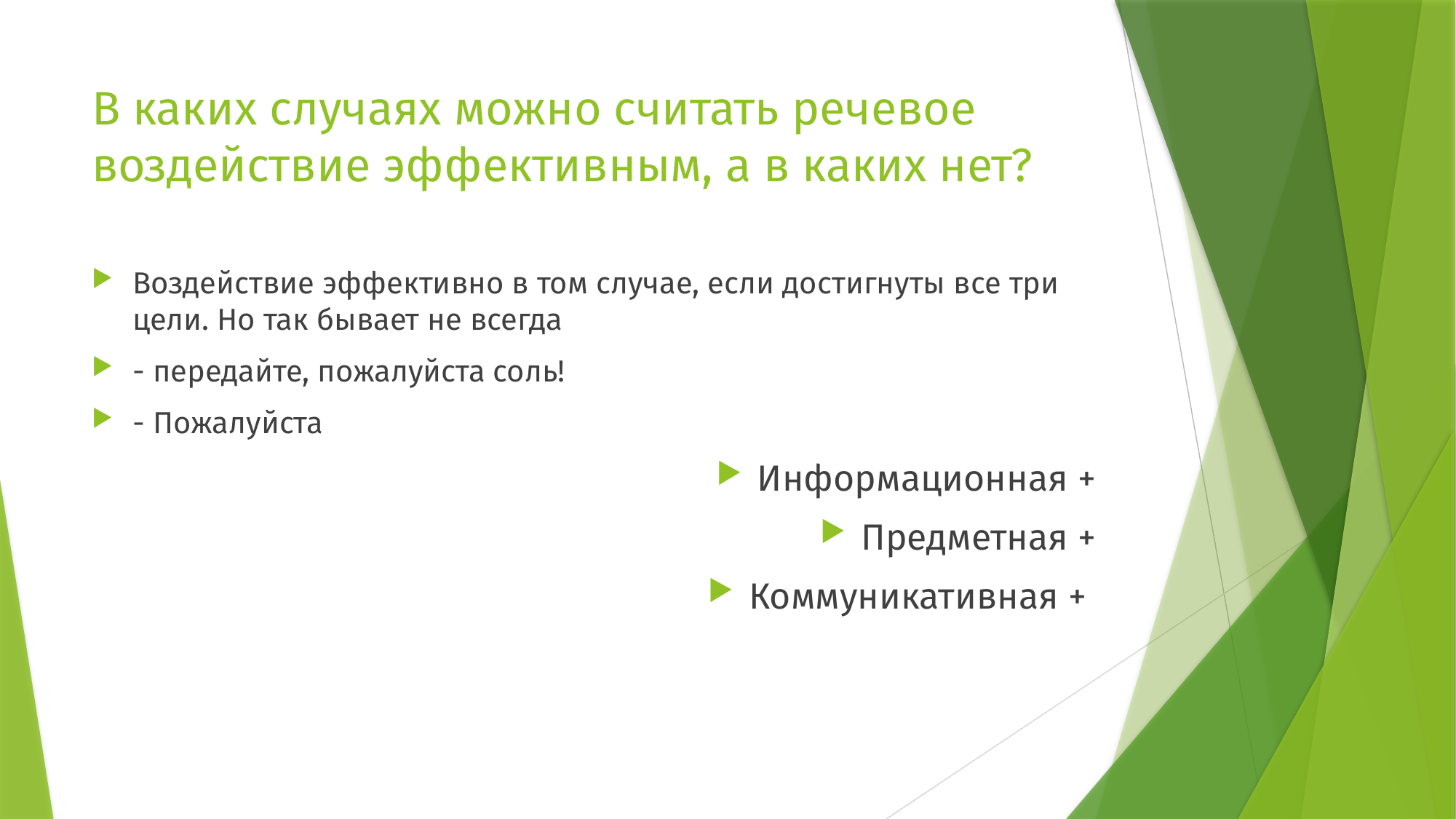

# В каких случаях можно считать речевое воздействие эффективным, а в каких нет?
Воздействие эффективно в том случае, если достигнуты все три цели. Но так бывает не всегда
- передайте, пожалуйста соль!
- Пожалуйста
Информационная +
Предметная +
Коммуникативная +